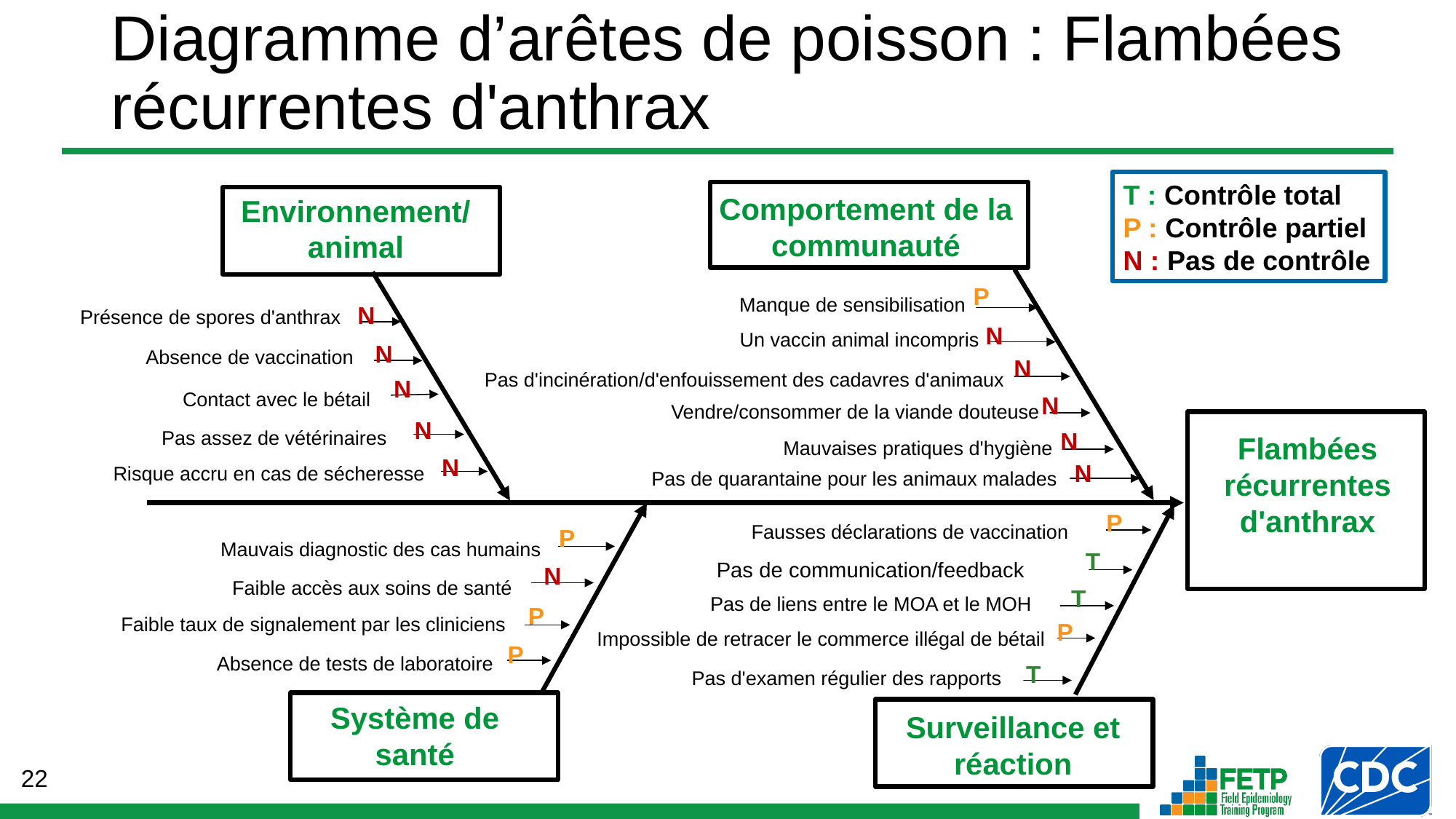

Diagramme d’arêtes de poisson : Flambées récurrentes d'anthrax
T : Contrôle total
P : Contrôle partiel
N : Pas de contrôle

Comportement de la communauté
Flambées récurrentes d'anthrax
Système de santé
Surveillance et réaction
Environnement/
animal
P
Manque de sensibilisation
Un vaccin animal incompris
Pas d'incinération/d'enfouissement des cadavres d'animaux
Vendre/consommer de la viande douteuse
Mauvaises pratiques d'hygiène
Pas de quarantaine pour les animaux malades
N
Présence de spores d'anthrax
Absence de vaccination
Contact avec le bétail
Pas assez de vétérinaires
Risque accru en cas de sécheresse
N
N
N
N
N
N
N
N
N
P
Fausses déclarations de vaccination
P
Mauvais diagnostic des cas humains
Faible accès aux soins de santé
Faible taux de signalement par les cliniciens
Absence de tests de laboratoire
T
Pas de communication/feedback
N
T
Pas de liens entre le MOA et le MOH
P
P
Impossible de retracer le commerce illégal de bétail
P
T
Pas d'examen régulier des rapports